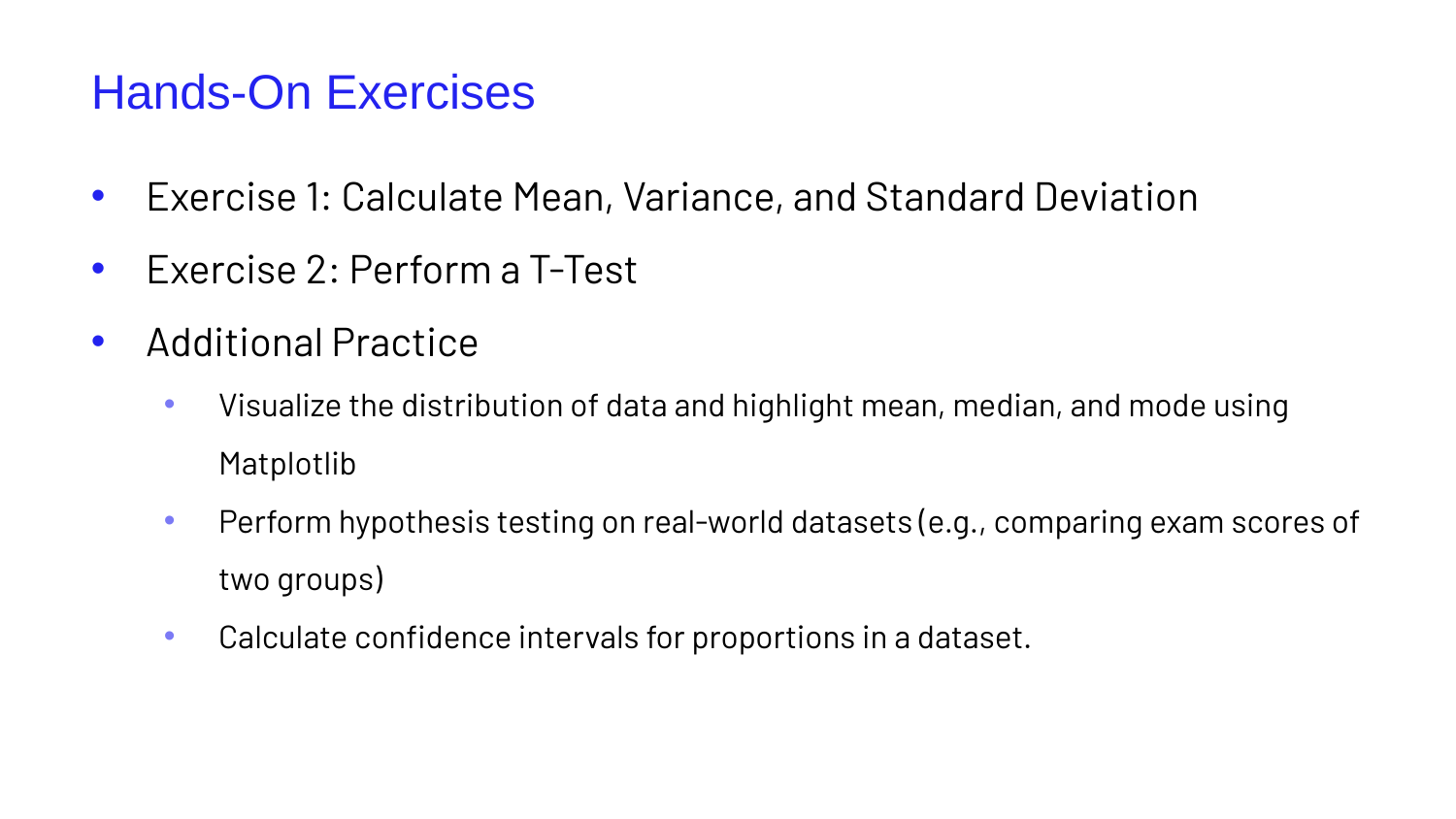

Hands-On Exercises
Exercise 1: Calculate Mean, Variance, and Standard Deviation
Exercise 2: Perform a T-Test
Additional Practice
Visualize the distribution of data and highlight mean, median, and mode using Matplotlib
Perform hypothesis testing on real-world datasets (e.g., comparing exam scores of two groups)
Calculate confidence intervals for proportions in a dataset.